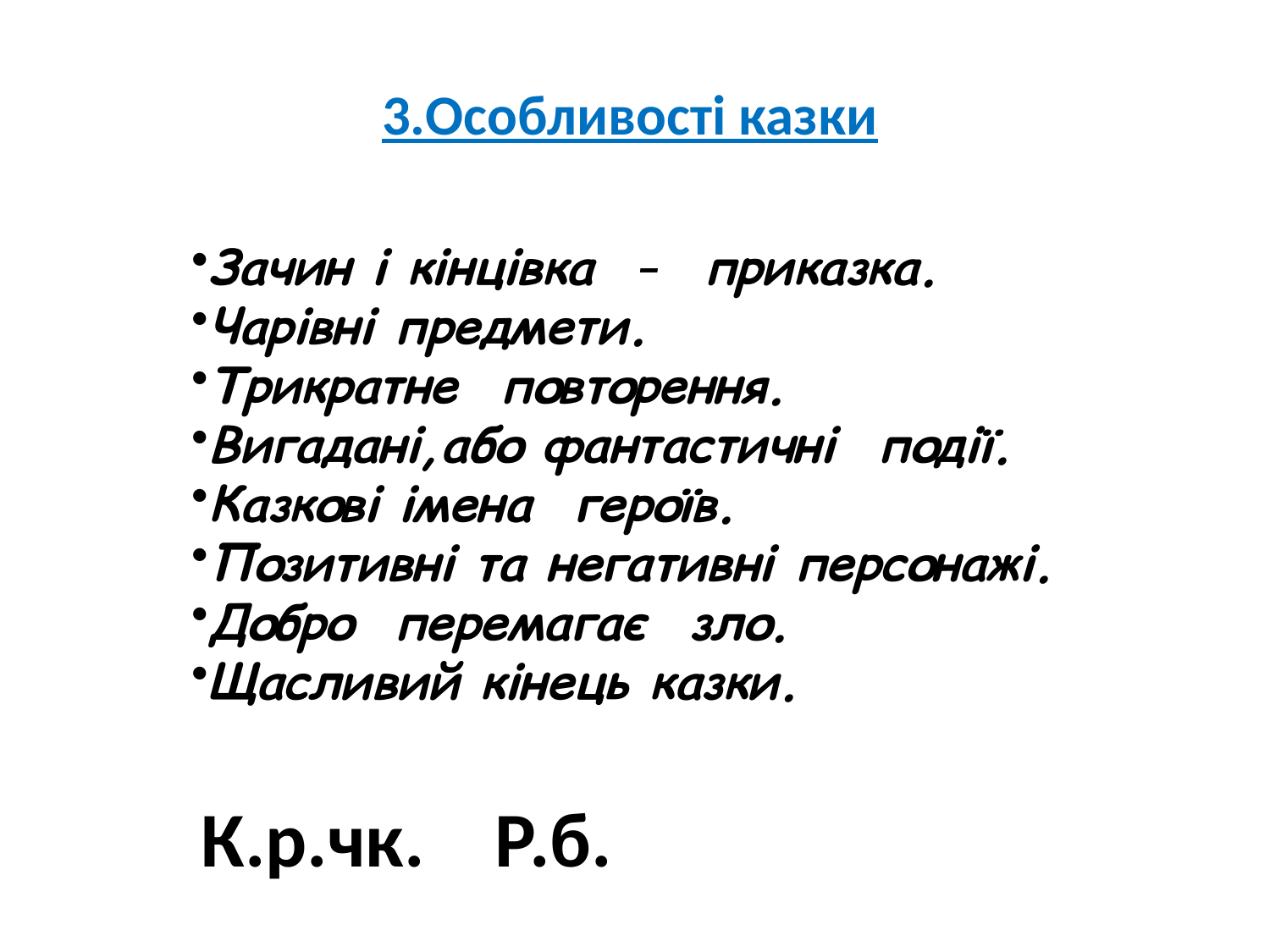

3.Особливості казки

Зачин і кінцівка  –  приказка.
Чарівні предмети.
Трикратне  повторення.
Вигадані,або фантастичні  події.
Казкові імена  героїв.
Позитивні та негативні персонажі.
Добро  перемагає  зло.
Щасливий кінець казки.
К.р.чк.    Р.б.